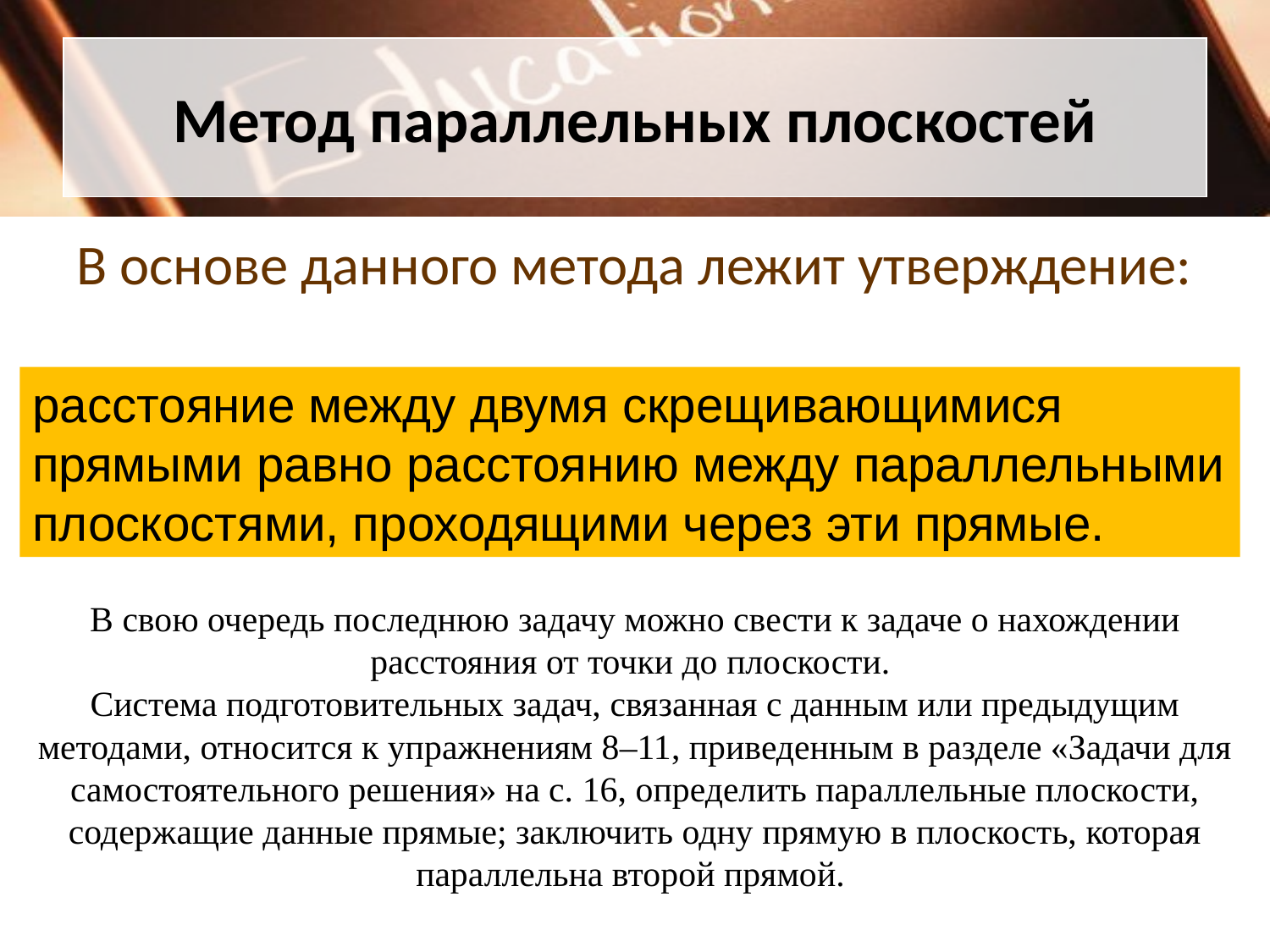

# Метод параллельных плоскостей
В основе данного метода лежит утверждение:
расстояние между двумя скрещивающимися прямыми равно расстоянию между параллельными плоскостями, проходящими через эти прямые.
В свою очередь последнюю задачу можно свести к задаче о нахождении расстояния от точки до плоскости.
Система подготовительных задач, связанная с данным или предыдущим методами, относится к упражнениям 8–11, приведенным в разделе «Задачи для самостоятельного решения» на с. 16, определить параллельные плоскости, содержащие данные прямые; заключить одну прямую в плоскость, которая параллельна второй прямой.